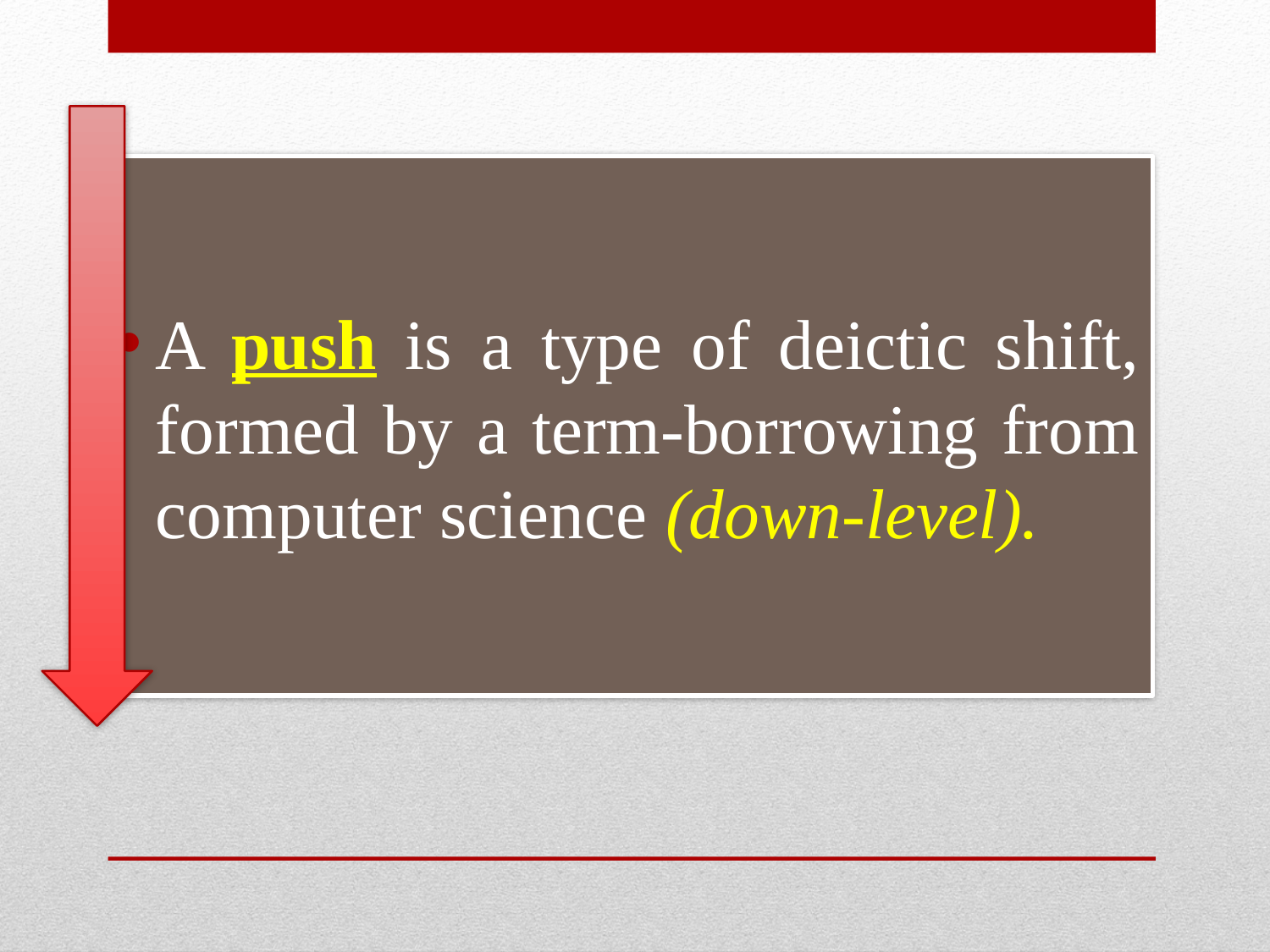

A push is a type of deictic shift, formed by a term-borrowing from computer science (down-level).